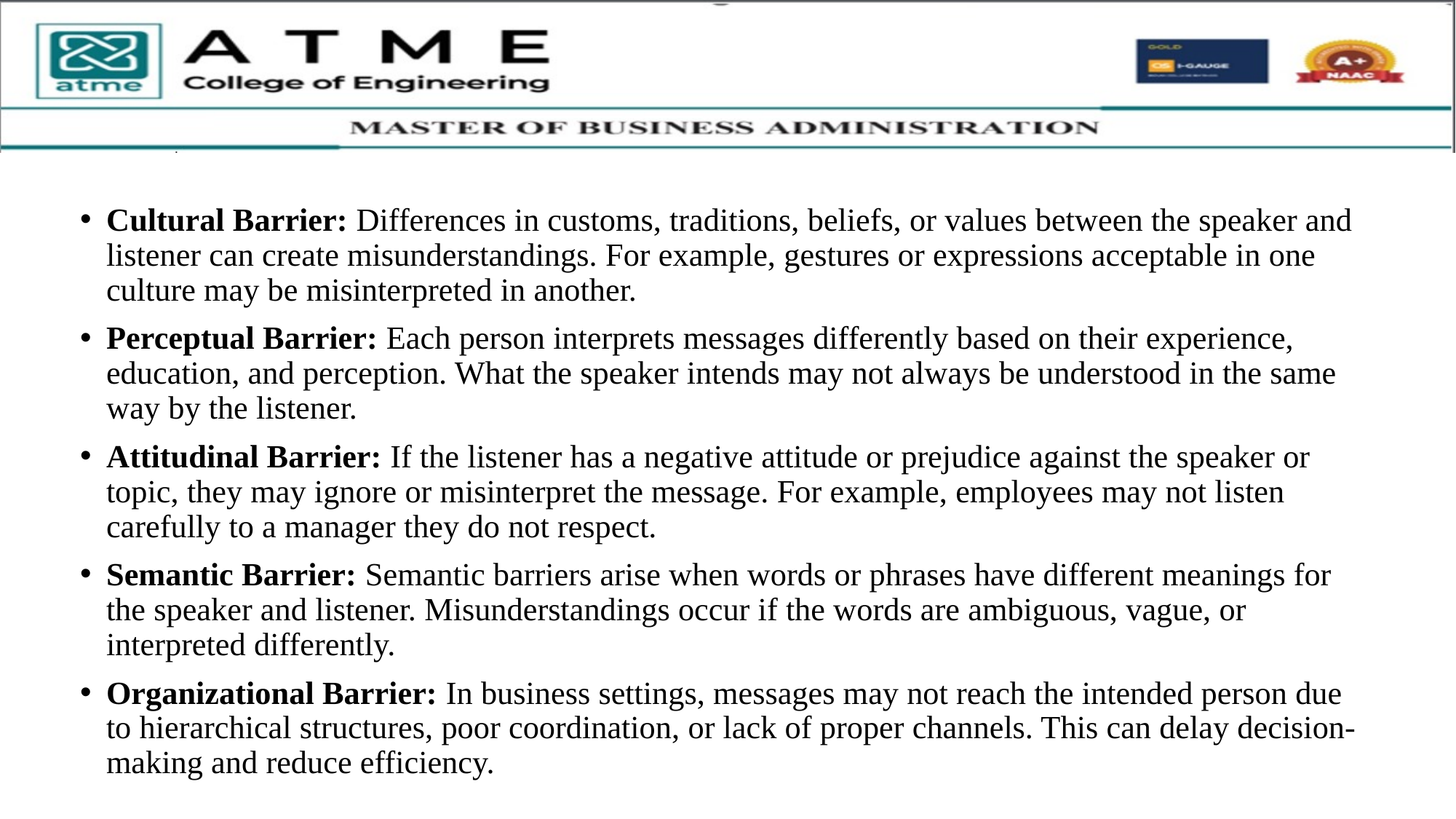

Cultural Barrier: Differences in customs, traditions, beliefs, or values between the speaker and listener can create misunderstandings. For example, gestures or expressions acceptable in one culture may be misinterpreted in another.
Perceptual Barrier: Each person interprets messages differently based on their experience, education, and perception. What the speaker intends may not always be understood in the same way by the listener.
Attitudinal Barrier: If the listener has a negative attitude or prejudice against the speaker or topic, they may ignore or misinterpret the message. For example, employees may not listen carefully to a manager they do not respect.
Semantic Barrier: Semantic barriers arise when words or phrases have different meanings for the speaker and listener. Misunderstandings occur if the words are ambiguous, vague, or interpreted differently.
Organizational Barrier: In business settings, messages may not reach the intended person due to hierarchical structures, poor coordination, or lack of proper channels. This can delay decision-making and reduce efficiency.